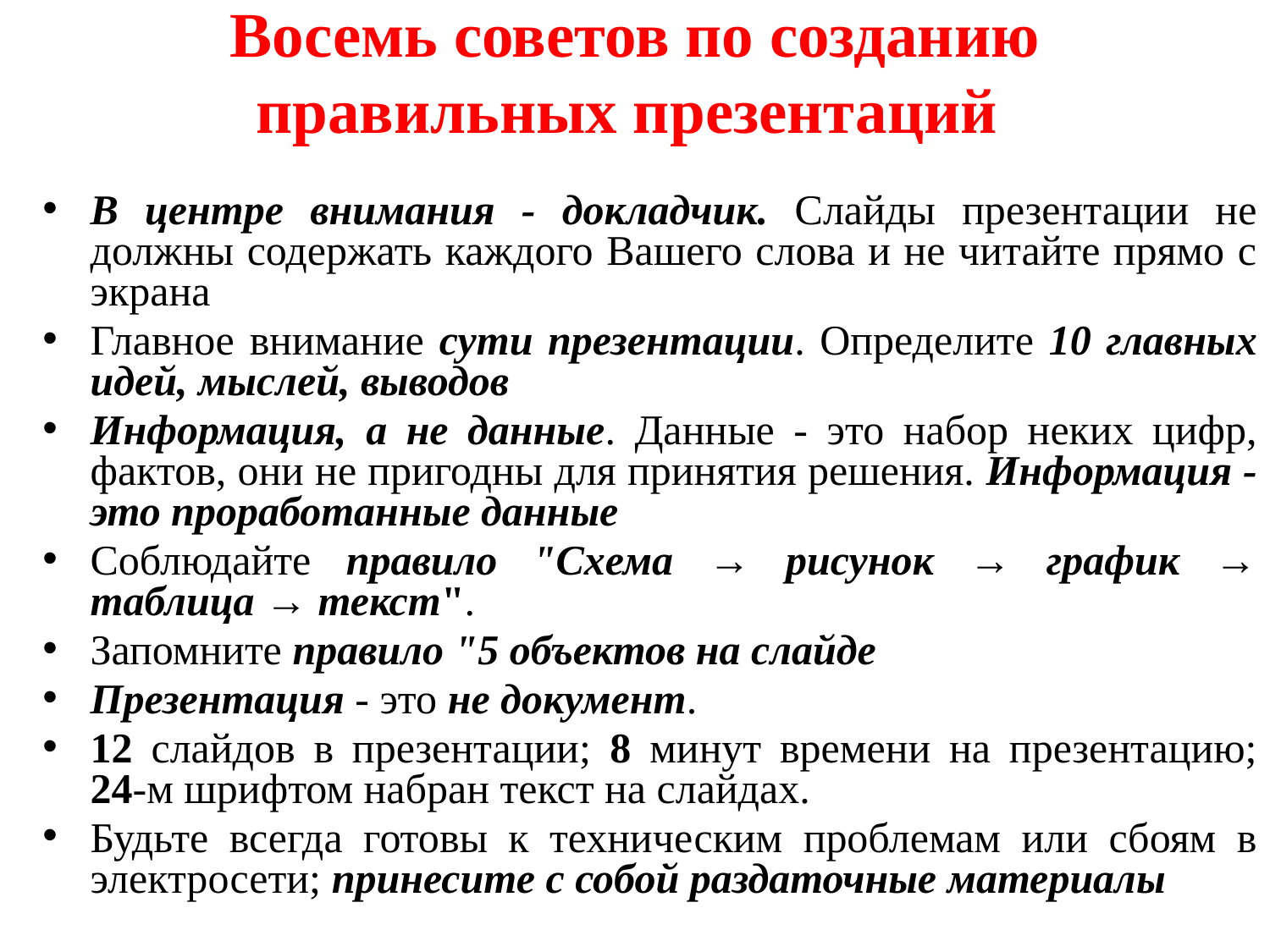

# Восемь советов по созданию правильных презентаций
В центре внимания - докладчик. Слайды презентации не должны содержать каждого Вашего слова и не читайте прямо с экрана
Главное внимание сути презентации. Определите 10 главных идей, мыслей, выводов
Информация, а не данные. Данные - это набор неких цифр, фактов, они не пригодны для принятия решения. Информация - это проработанные данные
Соблюдайте правило "Схема → рисунок → график → таблица → текст".
Запомните правило "5 объектов на слайде
Презентация - это не документ.
12 слайдов в презентации; 8 минут времени на презентацию; 24-м шрифтом набран текст на слайдах.
Будьте всегда готовы к техническим проблемам или сбоям в электросети; принесите с собой раздаточные материалы